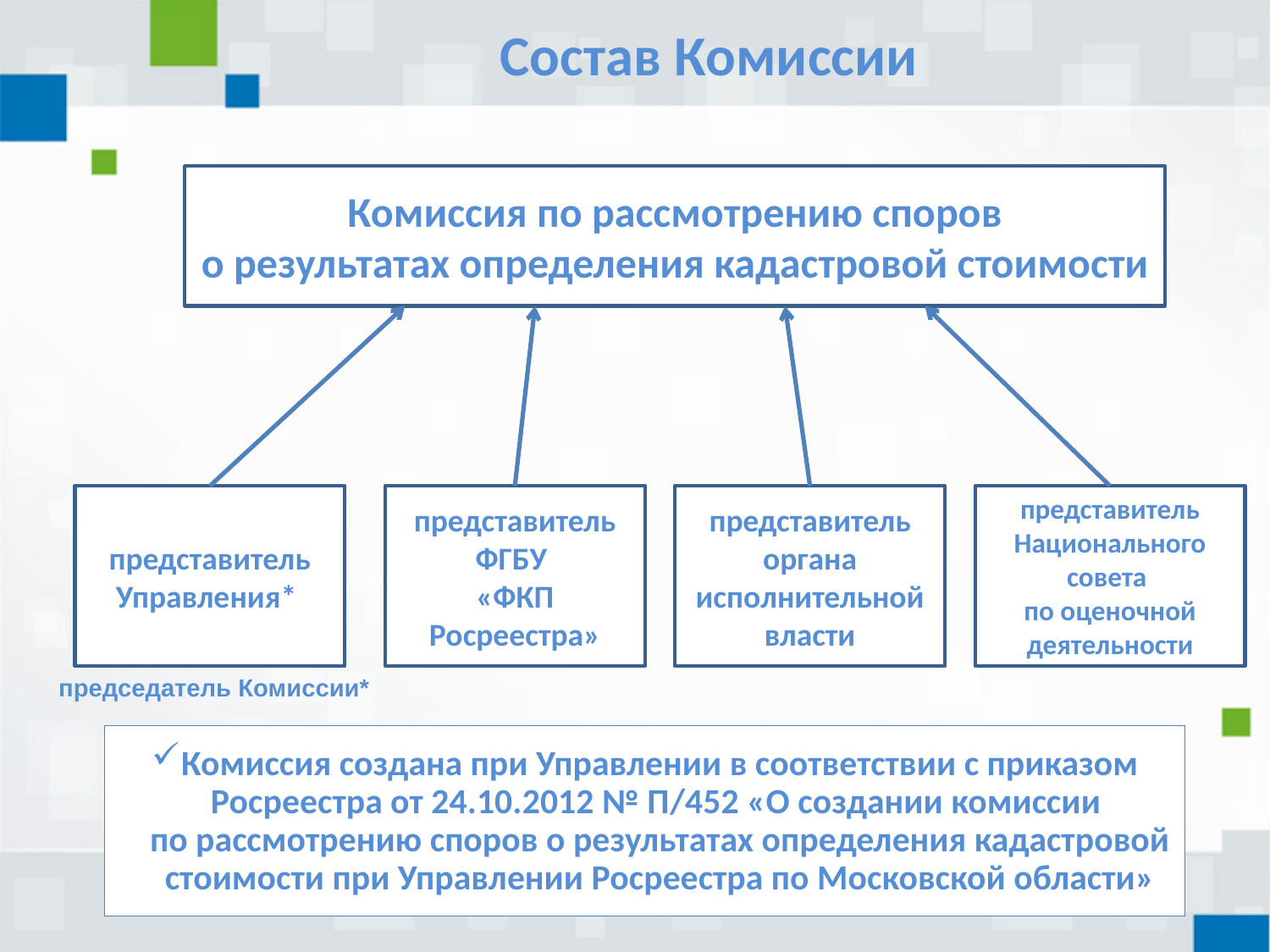

Состав Комиссии

Комиссия по рассмотрению споров
о результатах определения кадастровой стоимости
представитель Управления*
представитель ФГБУ
«ФКП Росреестра»
представитель органа исполнительной власти
представитель Национального совета
по оценочной деятельности
председатель Комиссии*
Комиссия создана при Управлении в соответствии с приказом Росреестра от 24.10.2012 № П/452 «О создании комиссии
по рассмотрению споров о результатах определения кадастровой стоимости при Управлении Росреестра по Московской области»